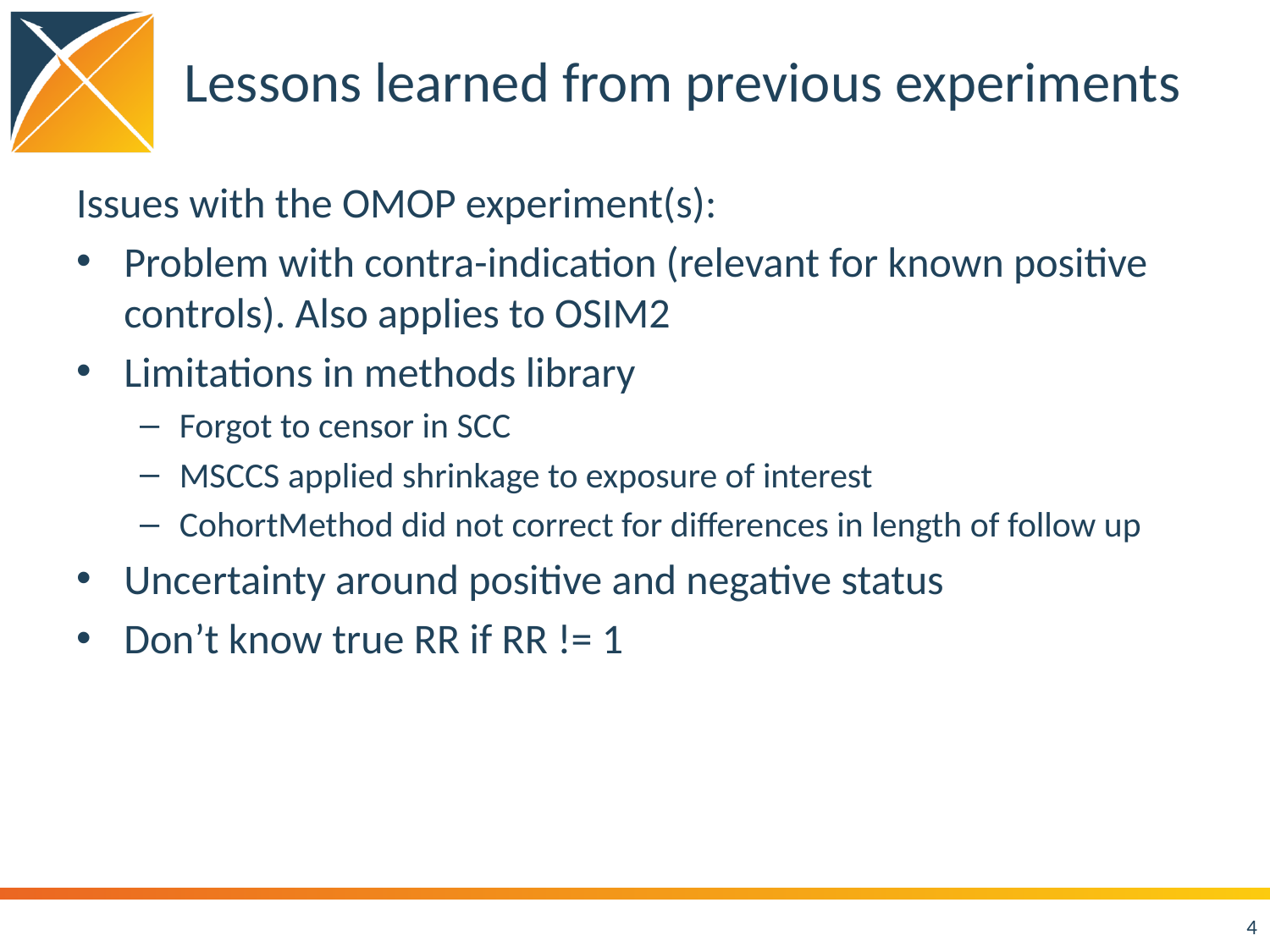

# Lessons learned from previous experiments
Issues with the OMOP experiment(s):
Problem with contra-indication (relevant for known positive controls). Also applies to OSIM2
Limitations in methods library
Forgot to censor in SCC
MSCCS applied shrinkage to exposure of interest
CohortMethod did not correct for differences in length of follow up
Uncertainty around positive and negative status
Don’t know true RR if RR != 1

4